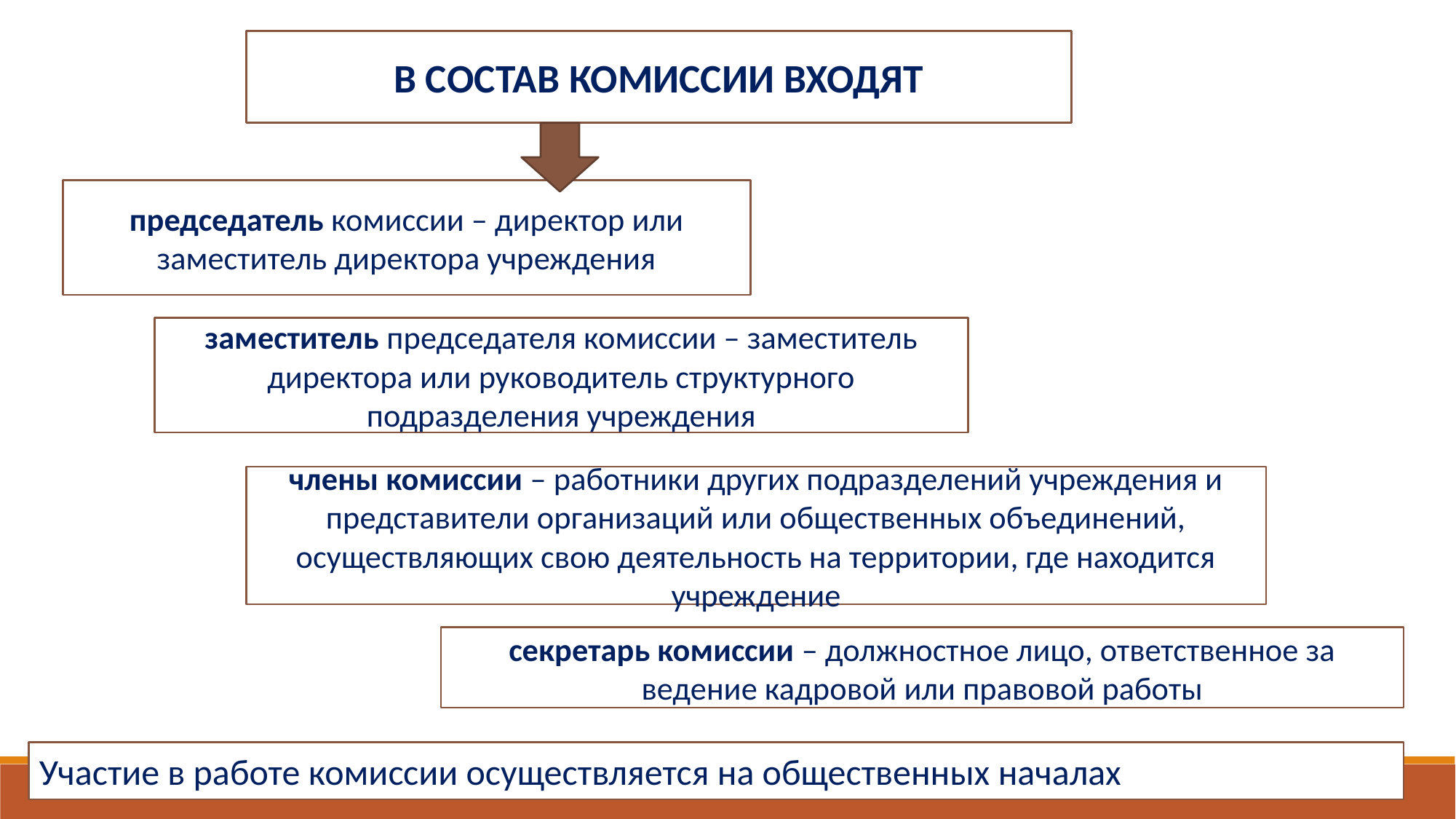

В СОСТАВ КОМИССИИ ВХОДЯТ

председатель комиссии – директор или заместитель директора учреждения
заместитель председателя комиссии – заместитель директора или руководитель структурного подразделения учреждения
члены комиссии – работники других подразделений учреждения и представители организаций или общественных объединений, осуществляющих свою деятельность на территории, где находится учреждение
секретарь комиссии – должностное лицо, ответственное за ведение кадровой или правовой работы
Участие в работе комиссии осуществляется на общественных началах